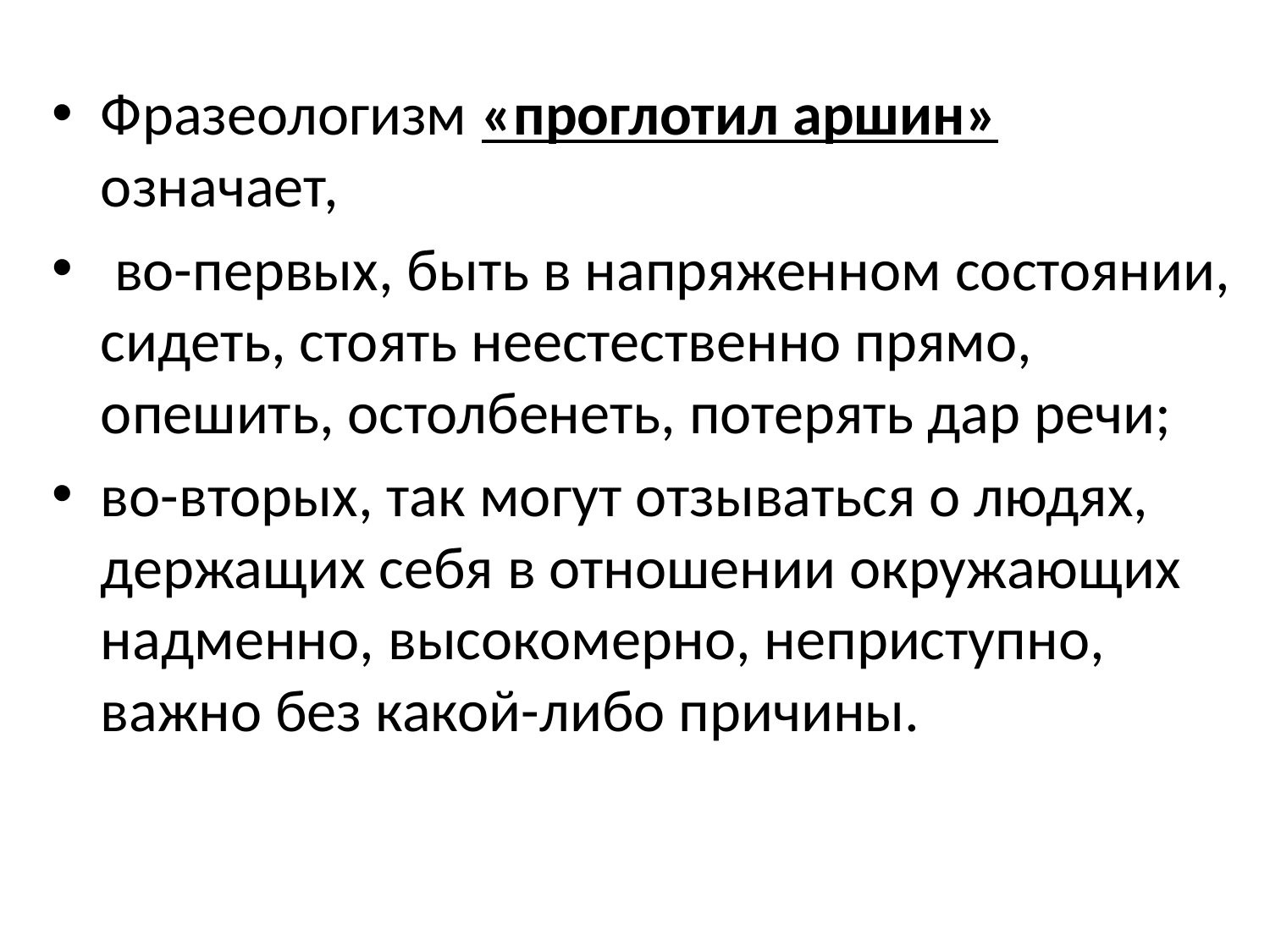

Фразеологизм «проглотил аршин» означает,
 во-первых, быть в напряженном состоянии, сидеть, стоять неестественно прямо, опешить, остолбенеть, потерять дар речи;
во-вторых, так могут отзываться о людях, держащих себя в отношении окружающих надменно, высокомерно, неприступно, важно без какой-либо причины.